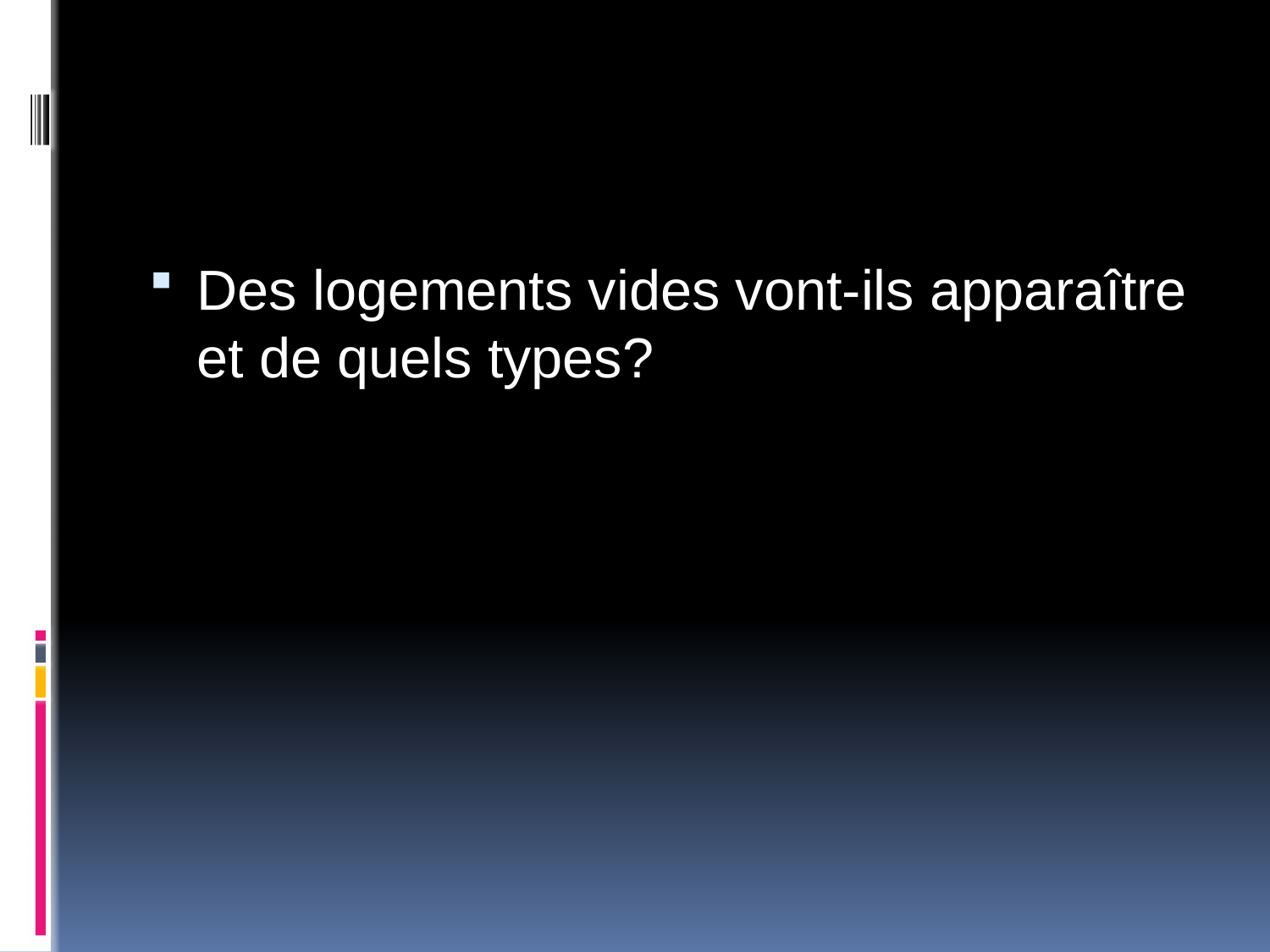

#
Des logements vides vont-ils apparaître et de quels types?